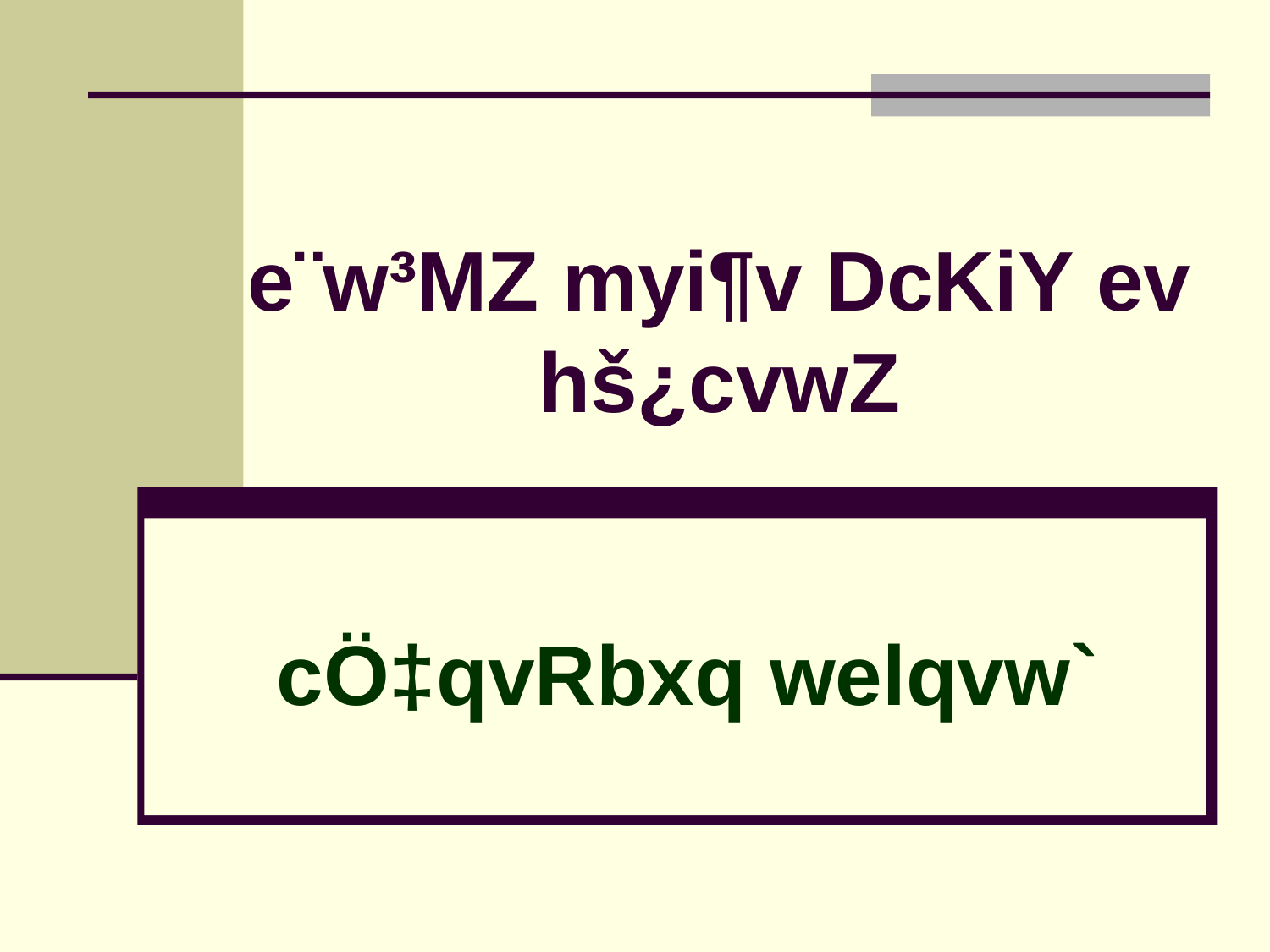

# e¨w³MZ myi¶v DcKiY ev hš¿cvwZ
cÖ‡qvRbxq welqvw`